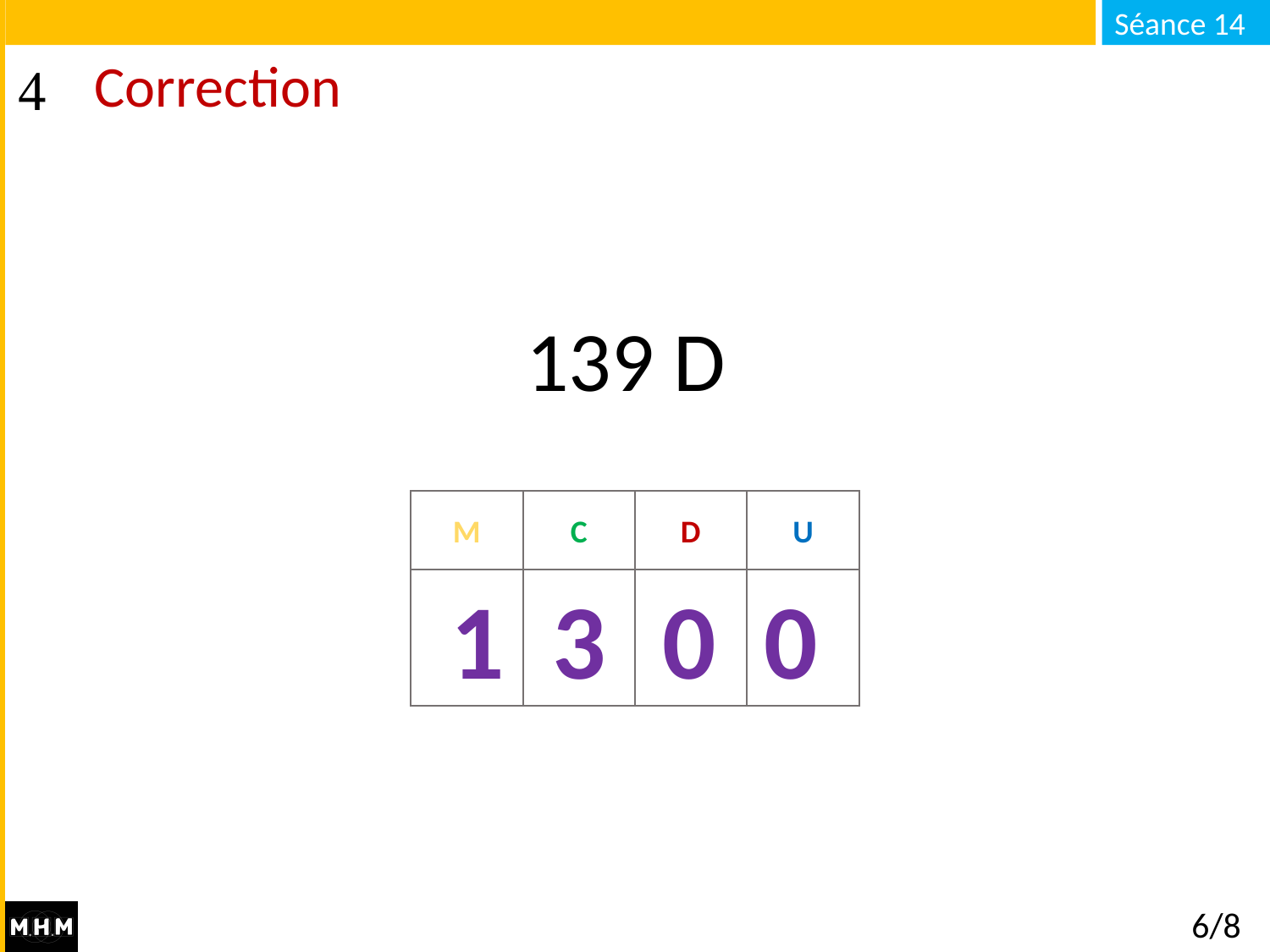

# Correction
139 D
M
C
D
U

1   3   0  0
6/8